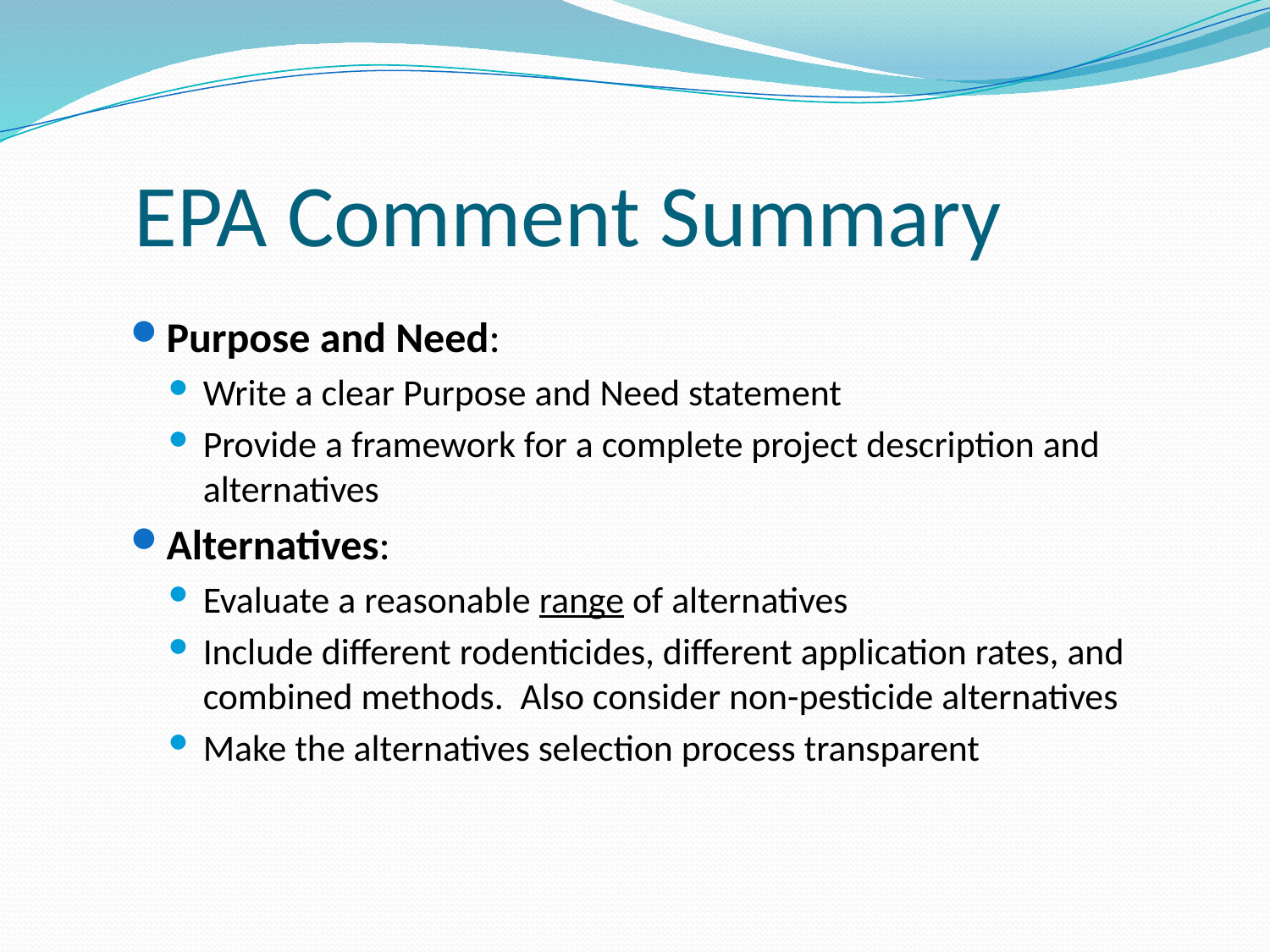

# EPA Comment Summary

Purpose and Need:
Write a clear Purpose and Need statement
Provide a framework for a complete project description and alternatives
Alternatives:
Evaluate a reasonable range of alternatives
Include different rodenticides, different application rates, and combined methods.  Also consider non-pesticide alternatives
Make the alternatives selection process transparent